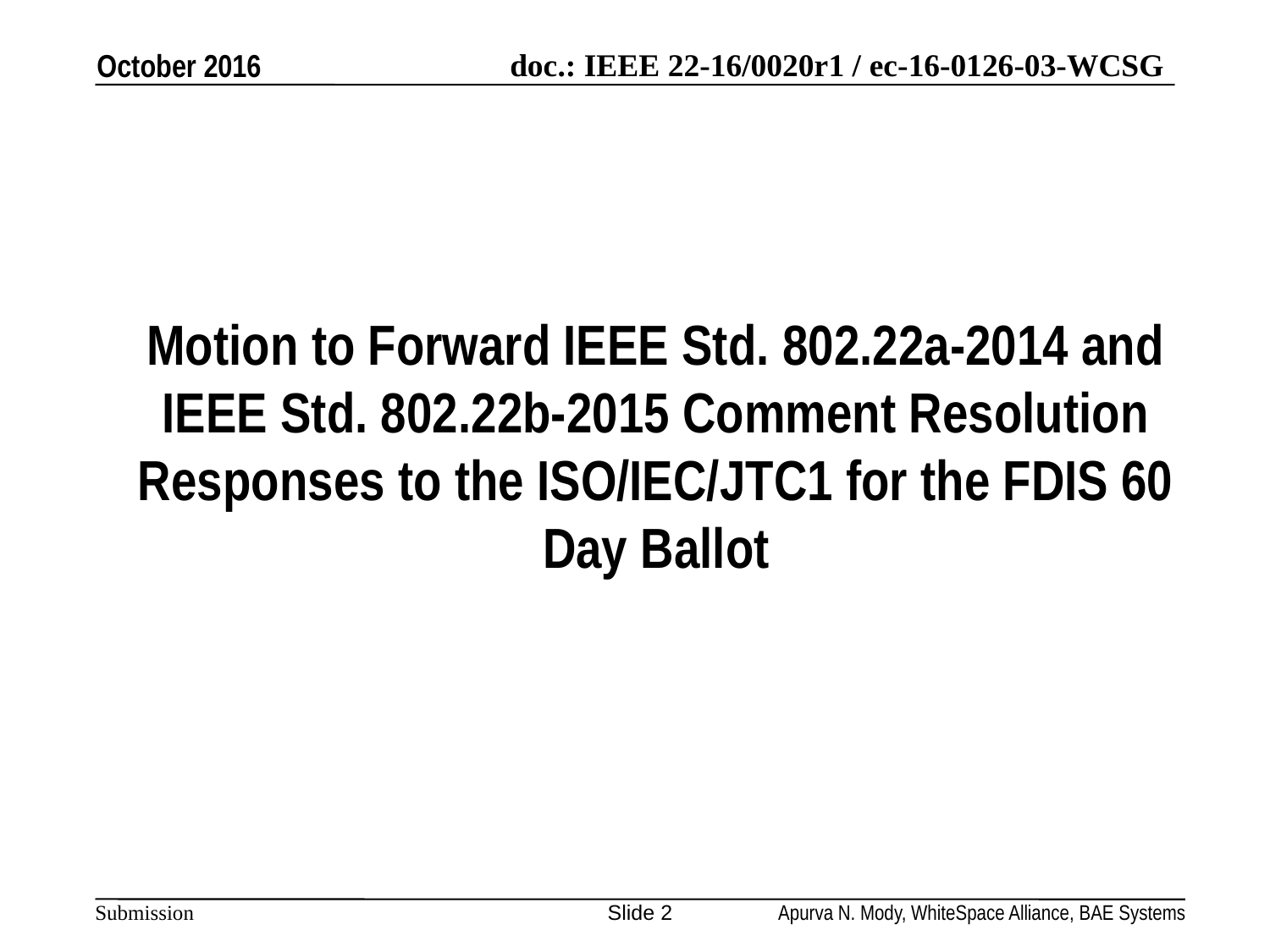

October 2016
# Motion to Forward IEEE Std. 802.22a-2014 and IEEE Std. 802.22b-2015 Comment Resolution Responses to the ISO/IEC/JTC1 for the FDIS 60 Day Ballot
Slide 2
Apurva N. Mody, WhiteSpace Alliance, BAE Systems